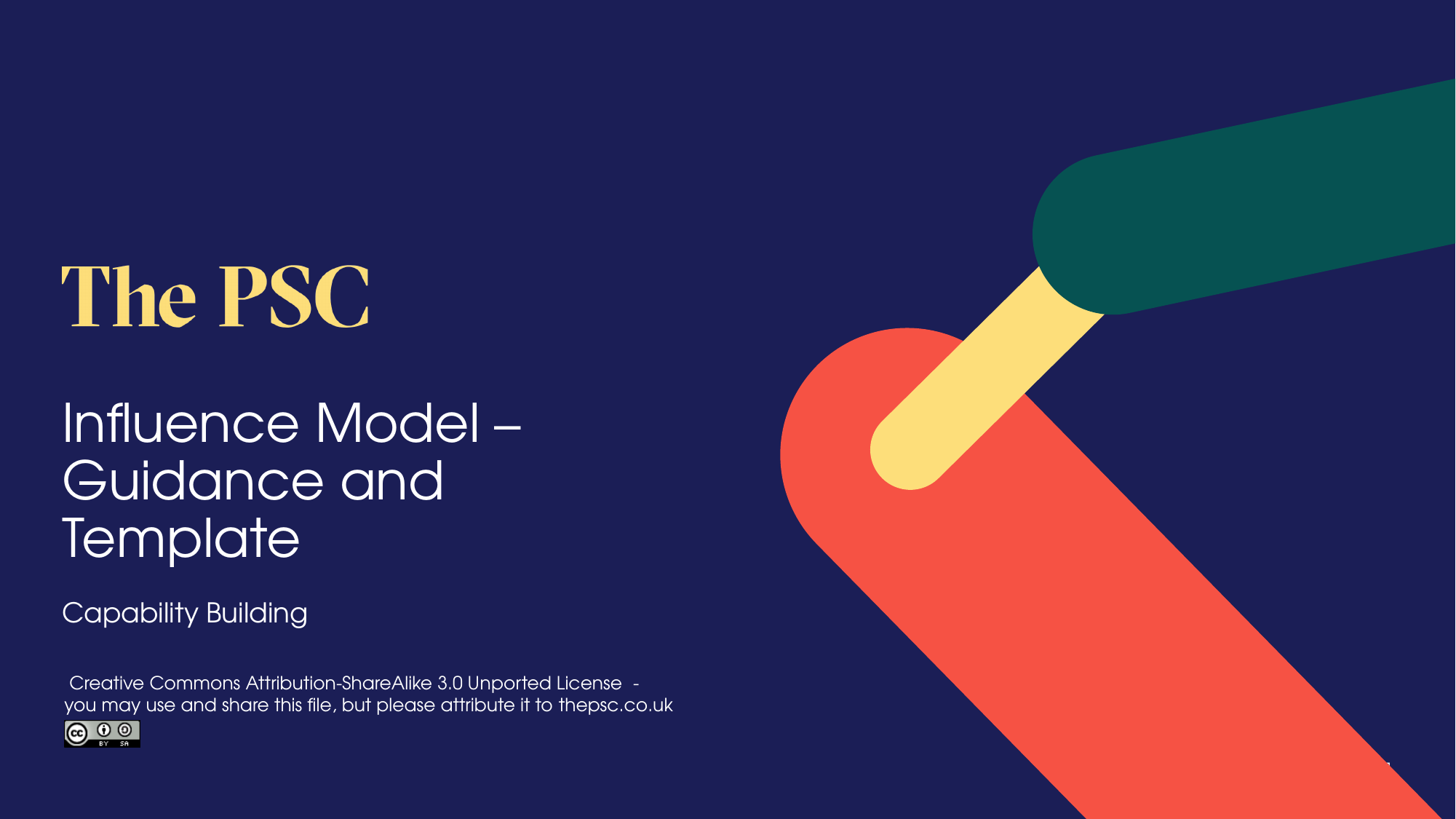

# Influence Model – Guidance and Template
Capability Building
1